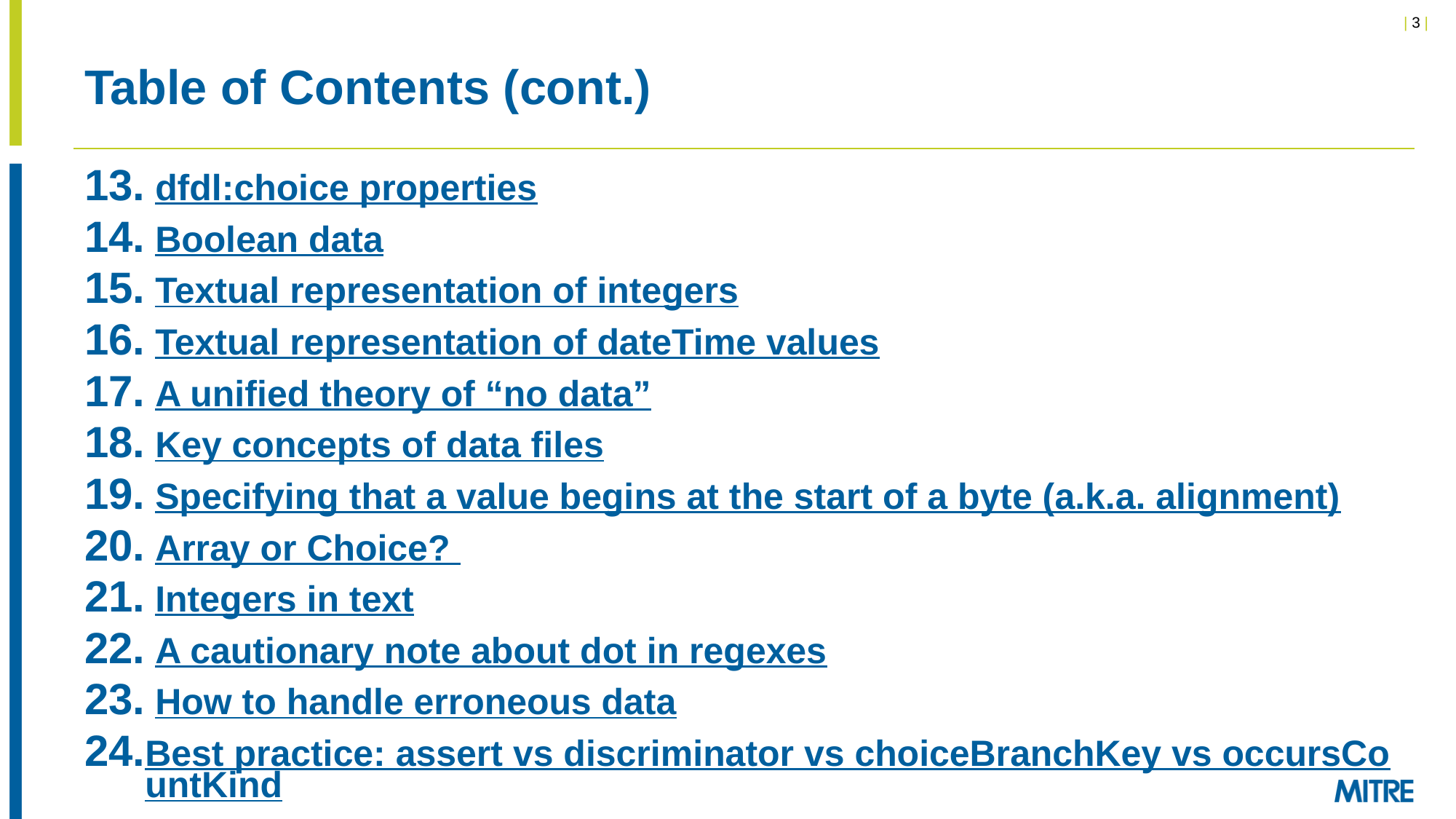

# Table of Contents (cont.)
 dfdl:choice properties
 Boolean data
 Textual representation of integers
 Textual representation of dateTime values
 A unified theory of “no data”
 Key concepts of data files
 Specifying that a value begins at the start of a byte (a.k.a. alignment)
 Array or Choice?
 Integers in text
 A cautionary note about dot in regexes
 How to handle erroneous data
Best practice: assert vs discriminator vs choiceBranchKey vs occursCountKind